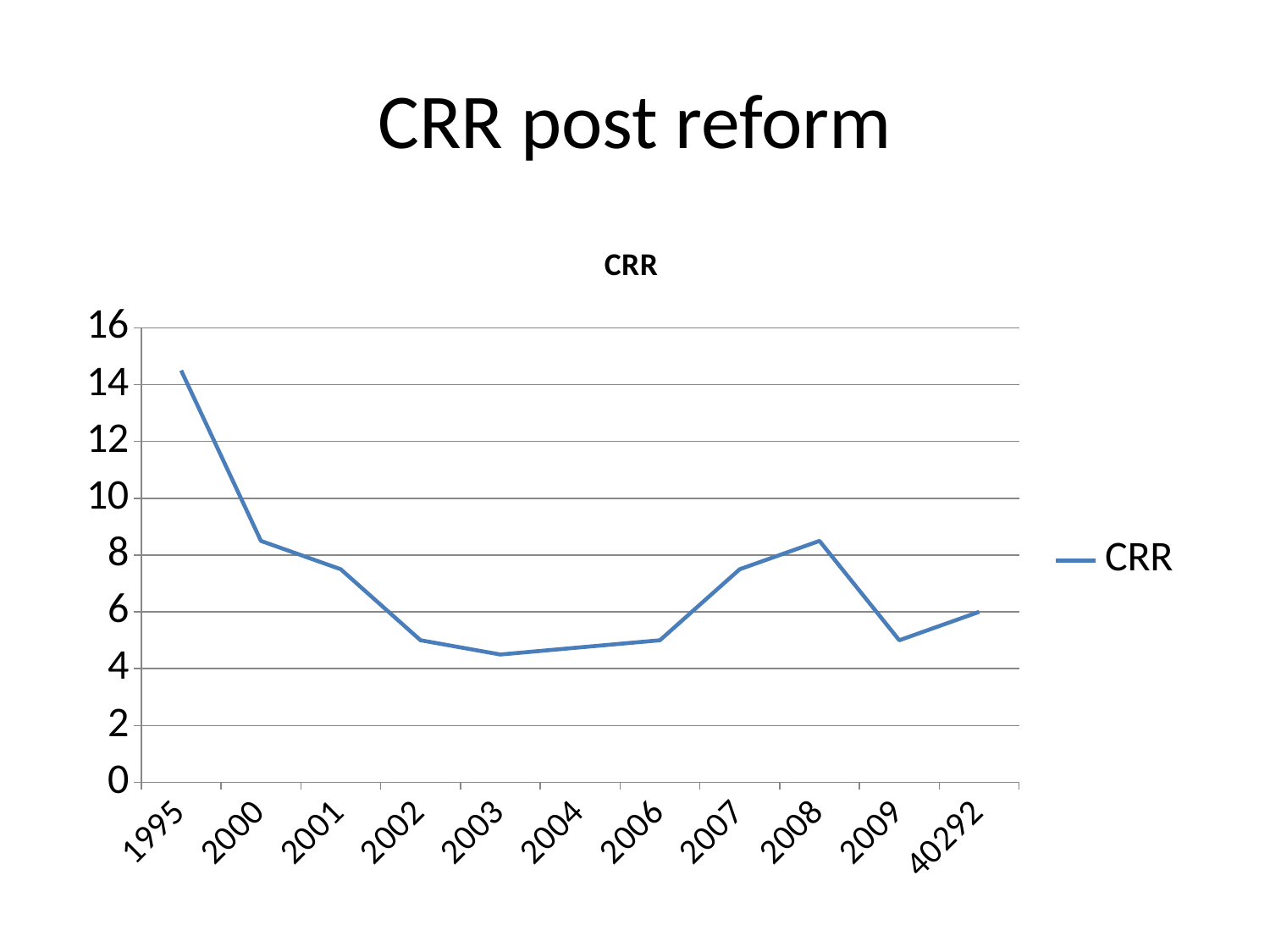

# CRR post reform

### Chart:

| Category | CRR  |
|---|---|
| 1995 | 14.5 |
| 2000 | 8.5 |
| 2001 | 7.5 |
| 2002 | 5.0 |
| 2003 | 4.5 |
| 2004 | 4.75 |
| 2006 | 5.0 |
| 2007 | 7.5 |
| 2008 | 8.5 |
| 2009 | 5.0 |
| 40292 | 6.0 |